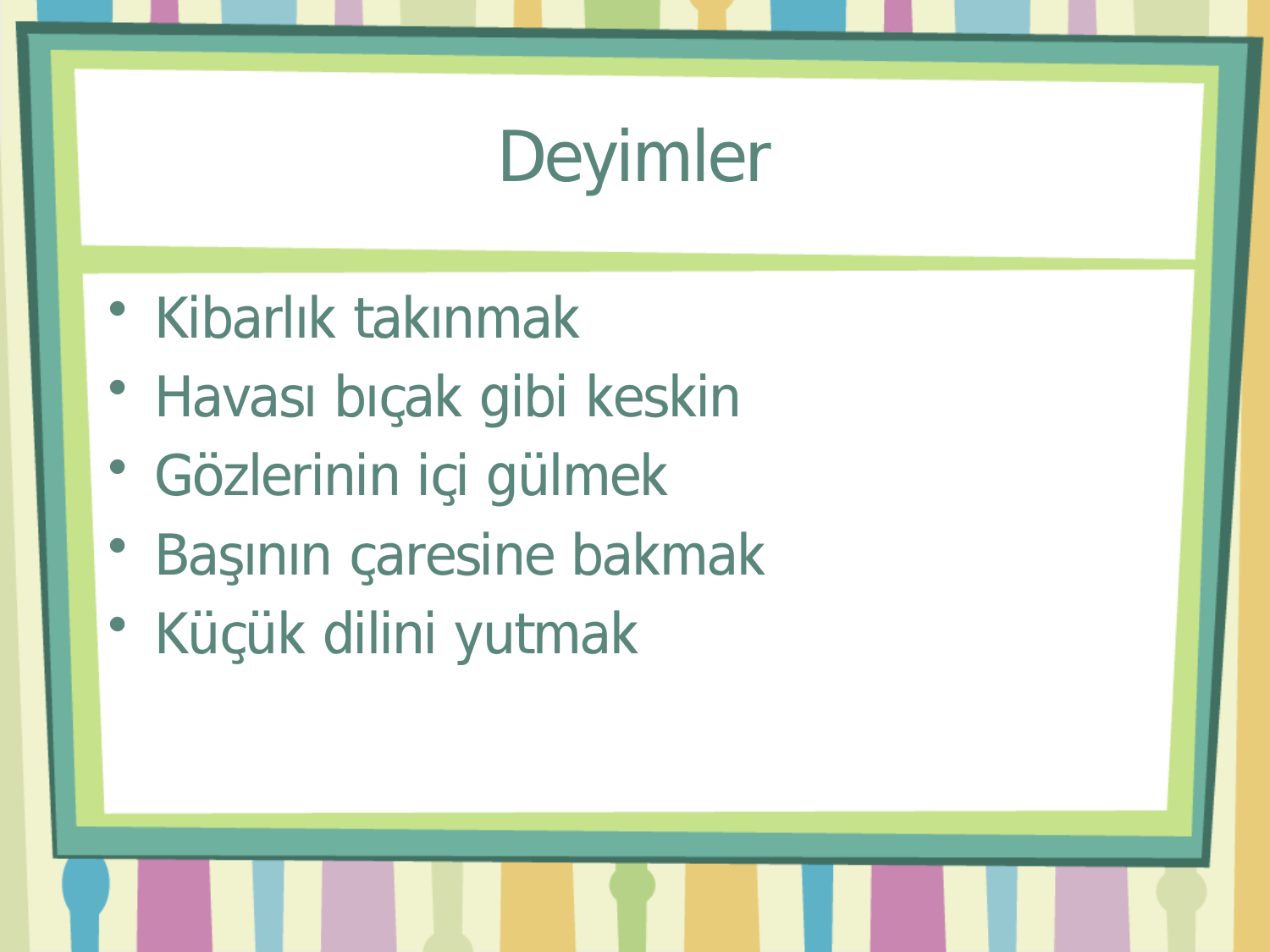

# Deyimler
Kibarlık takınmak
Havası bıçak gibi keskin
Gözlerinin içi gülmek
Başının çaresine bakmak
Küçük dilini yutmak